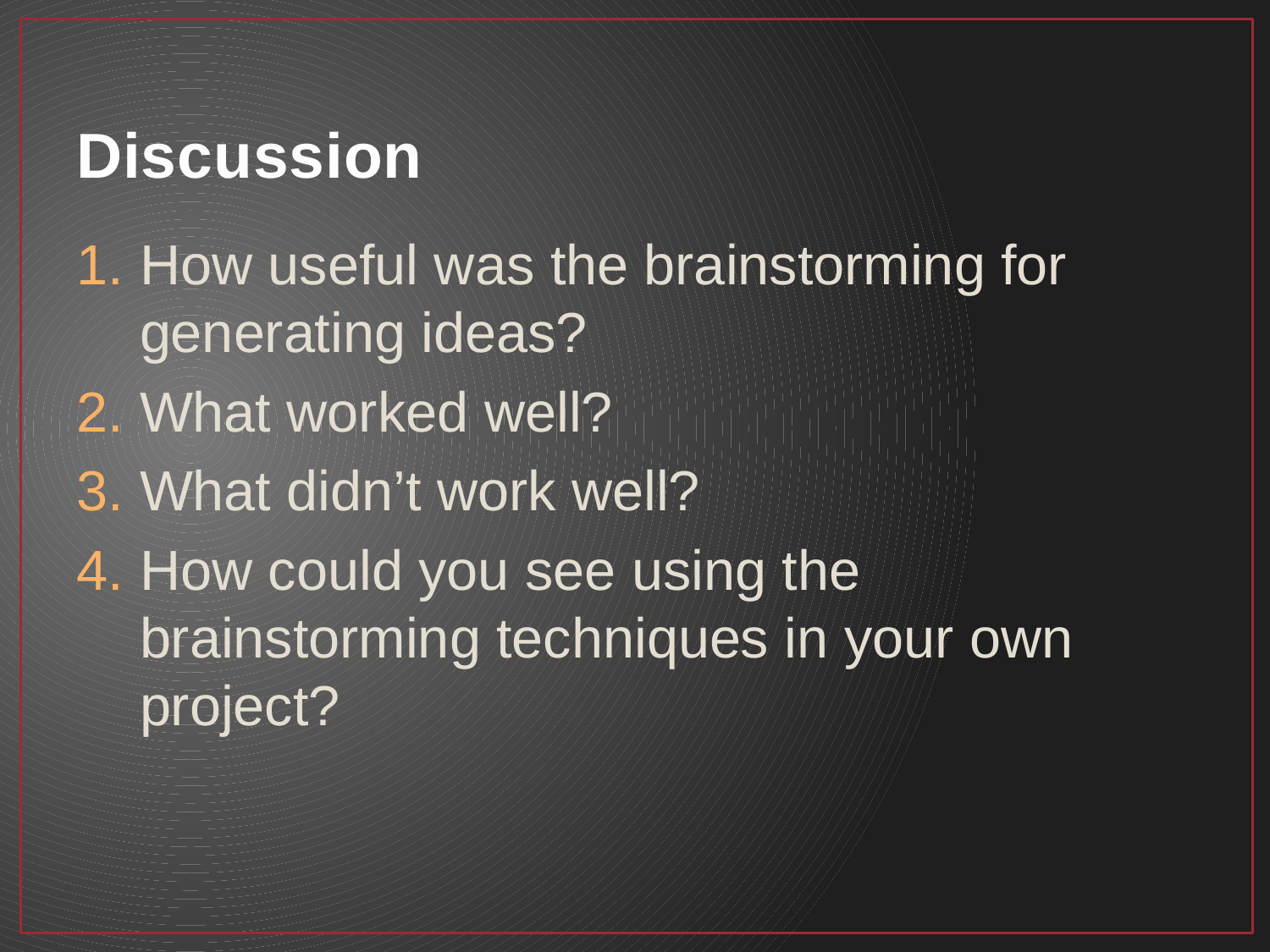

# Discussion
How useful was the brainstorming for generating ideas?
What worked well?
What didn’t work well?
How could you see using the brainstorming techniques in your own project?